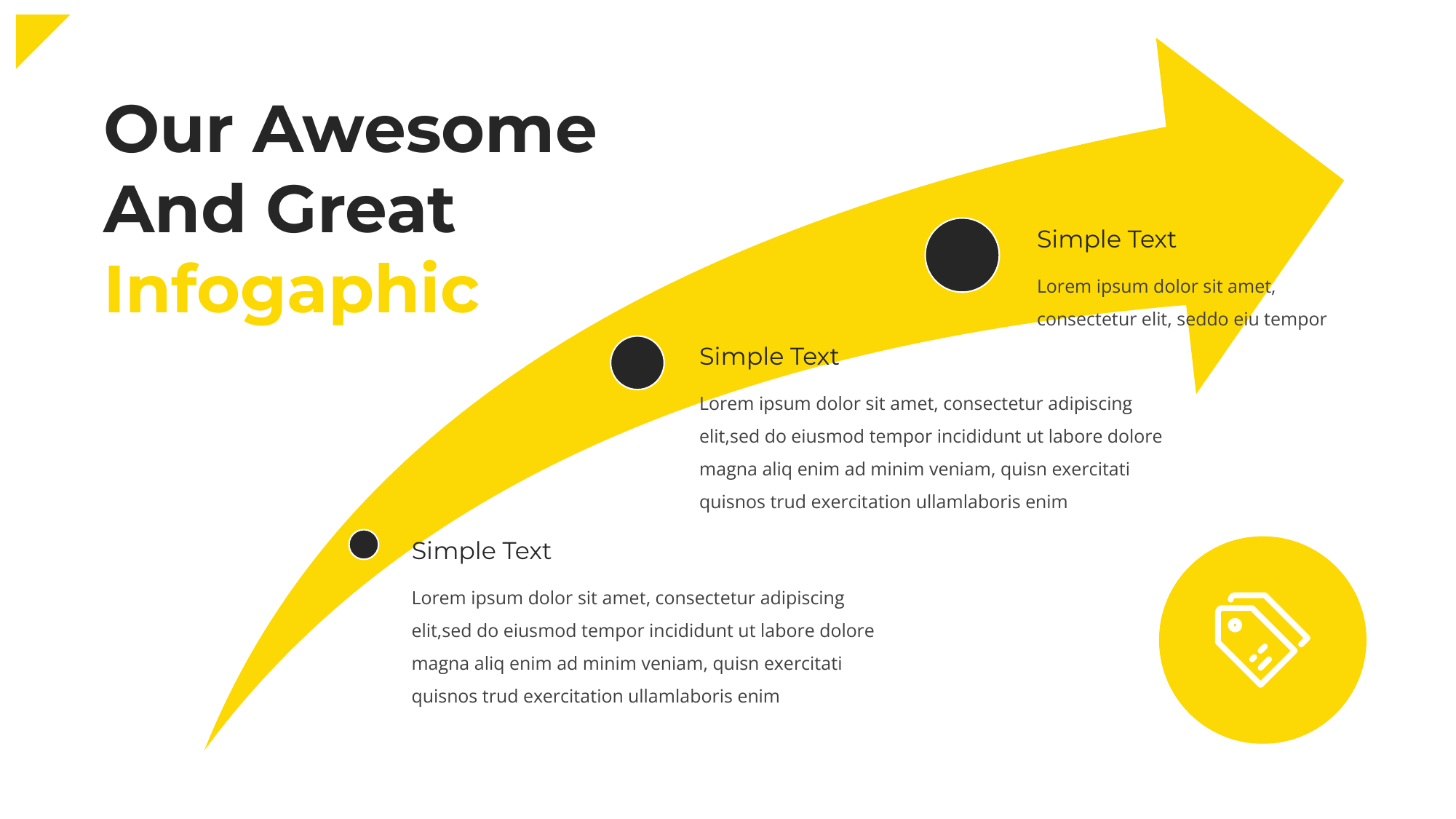

Our Awesome And Great Infogaphic
Simple Text
Lorem ipsum dolor sit amet, consectetur elit, seddo eiu tempor
Simple Text
Lorem ipsum dolor sit amet, consectetur adipiscing elit,sed do eiusmod tempor incididunt ut labore dolore magna aliq enim ad minim veniam, quisn exercitati quisnos trud exercitation ullamlaboris enim
Simple Text
Lorem ipsum dolor sit amet, consectetur adipiscing elit,sed do eiusmod tempor incididunt ut labore dolore magna aliq enim ad minim veniam, quisn exercitati quisnos trud exercitation ullamlaboris enim